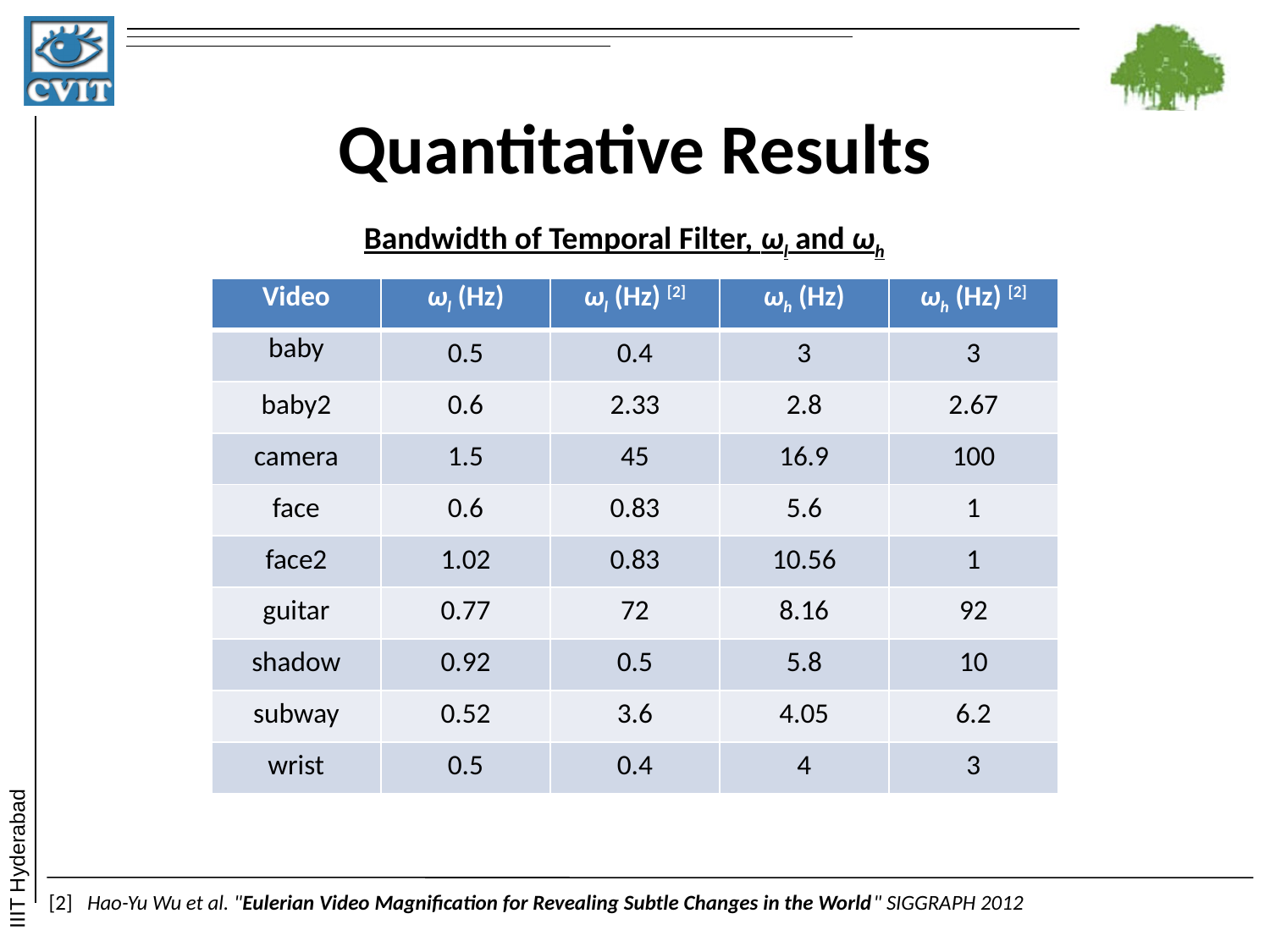

# Quantitative Results
Bandwidth of Temporal Filter, ωl and ωh
| Video | ωl (Hz) | ωl (Hz) [2] | ωh (Hz) | ωh (Hz) [2] |
| --- | --- | --- | --- | --- |
| baby | 0.5 | 0.4 | 3 | 3 |
| baby2 | 0.6 | 2.33 | 2.8 | 2.67 |
| camera | 1.5 | 45 | 16.9 | 100 |
| face | 0.6 | 0.83 | 5.6 | 1 |
| face2 | 1.02 | 0.83 | 10.56 | 1 |
| guitar | 0.77 | 72 | 8.16 | 92 |
| shadow | 0.92 | 0.5 | 5.8 | 10 |
| subway | 0.52 | 3.6 | 4.05 | 6.2 |
| wrist | 0.5 | 0.4 | 4 | 3 |
[2]   Hao-Yu Wu et al. "Eulerian Video Magnification for Revealing Subtle Changes in the World" SIGGRAPH 2012